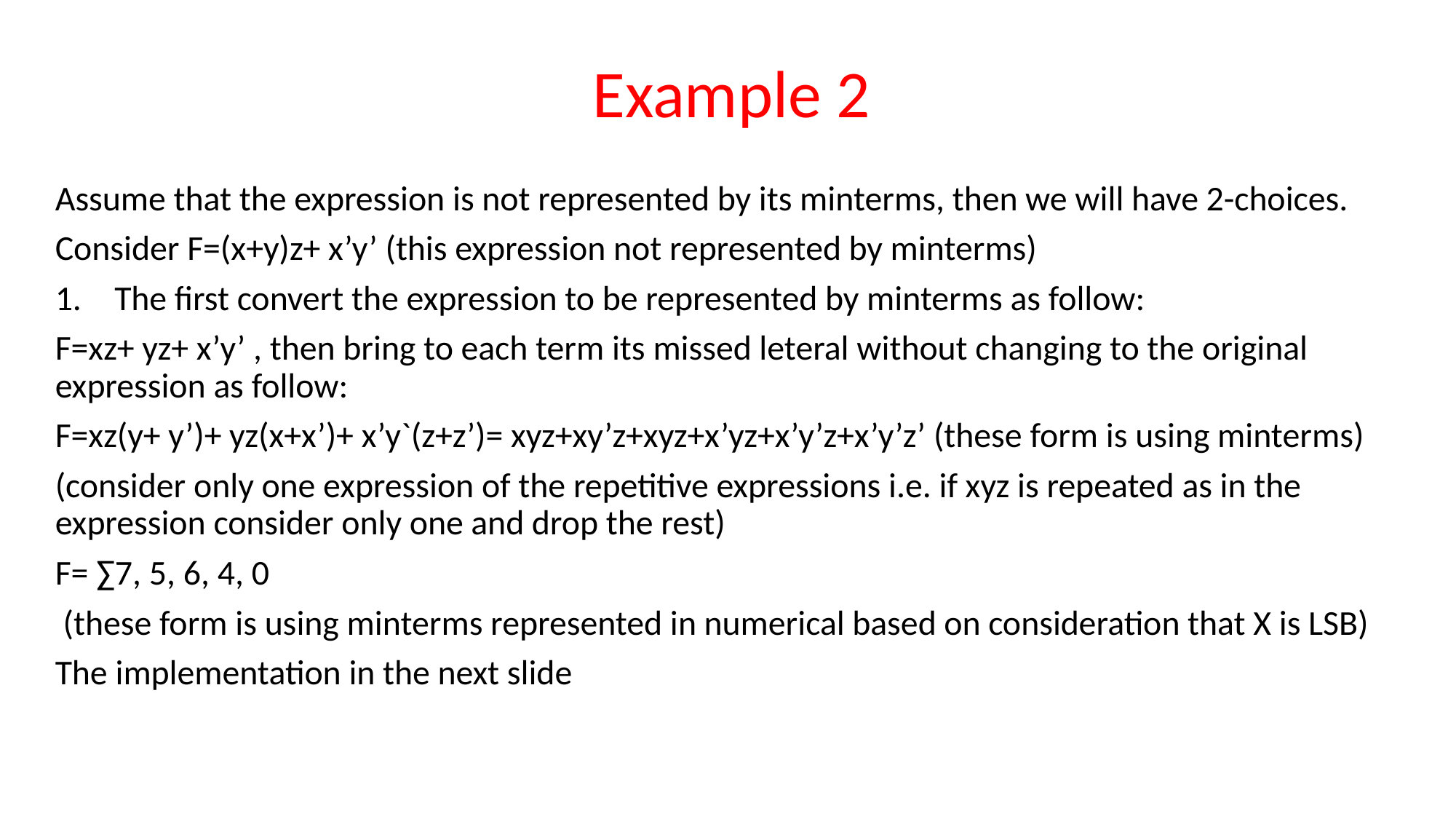

# Example 2
Assume that the expression is not represented by its minterms, then we will have 2-choices.
Consider F=(x+y)z+ x’y’ (this expression not represented by minterms)
The first convert the expression to be represented by minterms as follow:
F=xz+ yz+ x’y’ , then bring to each term its missed leteral without changing to the original expression as follow:
F=xz(y+ y’)+ yz(x+x’)+ x’y`(z+z’)= xyz+xy’z+xyz+x’yz+x’y’z+x’y’z’ (these form is using minterms)
(consider only one expression of the repetitive expressions i.e. if xyz is repeated as in the expression consider only one and drop the rest)
F= ∑7, 5, 6, 4, 0
 (these form is using minterms represented in numerical based on consideration that X is LSB)
The implementation in the next slide